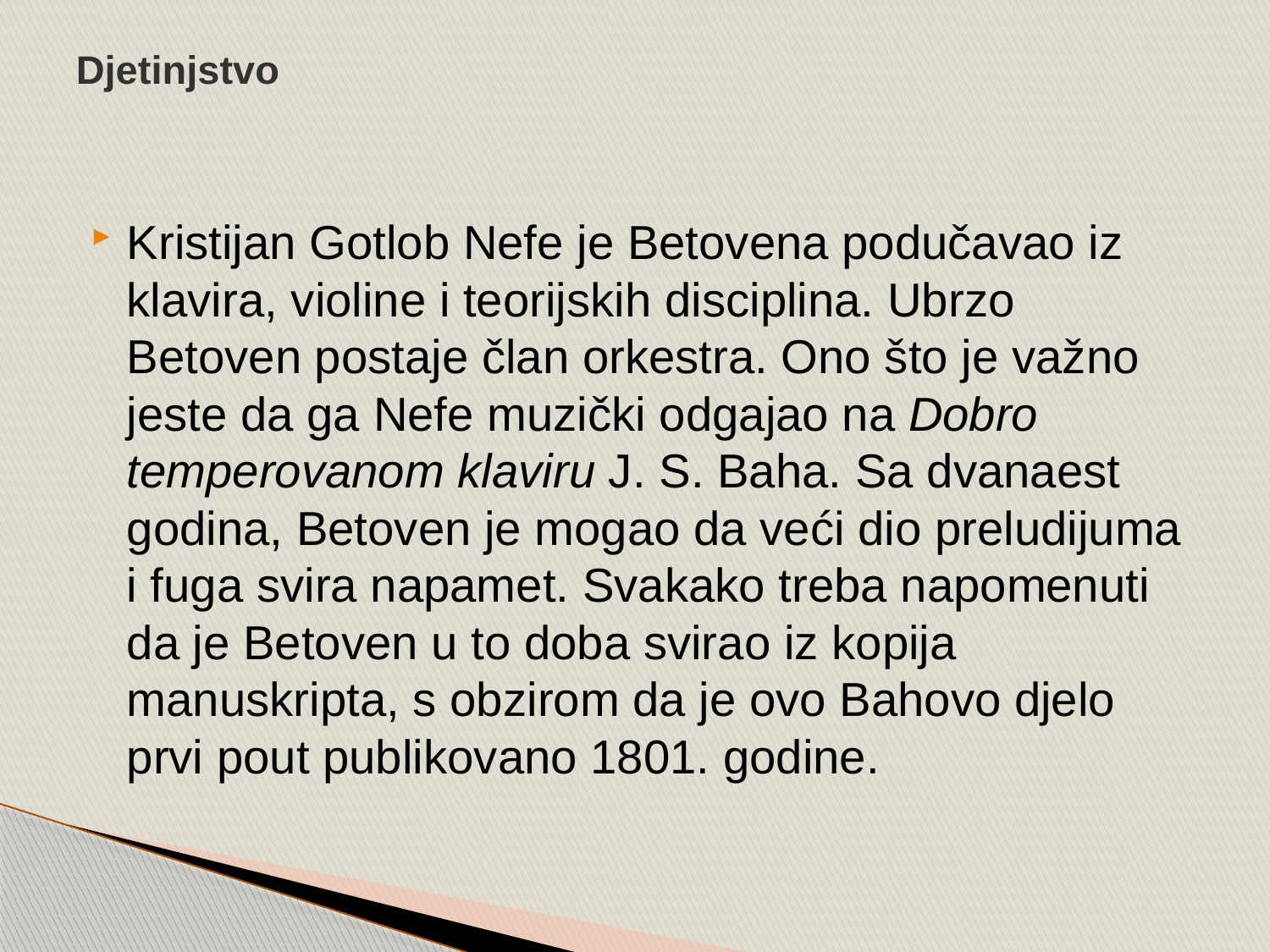

# Djetinjstvo
Kristijan Gotlob Nefe je Betovena podučavao iz klavira, violine i teorijskih disciplina. Ubrzo Betoven postaje član orkestra. Ono što je važno jeste da ga Nefe muzički odgajao na Dobro temperovanom klaviru J. S. Baha. Sa dvanaest godina, Betoven je mogao da veći dio preludijuma i fuga svira napamet. Svakako treba napomenuti da je Betoven u to doba svirao iz kopija manuskripta, s obzirom da je ovo Bahovo djelo prvi pout publikovano 1801. godine.